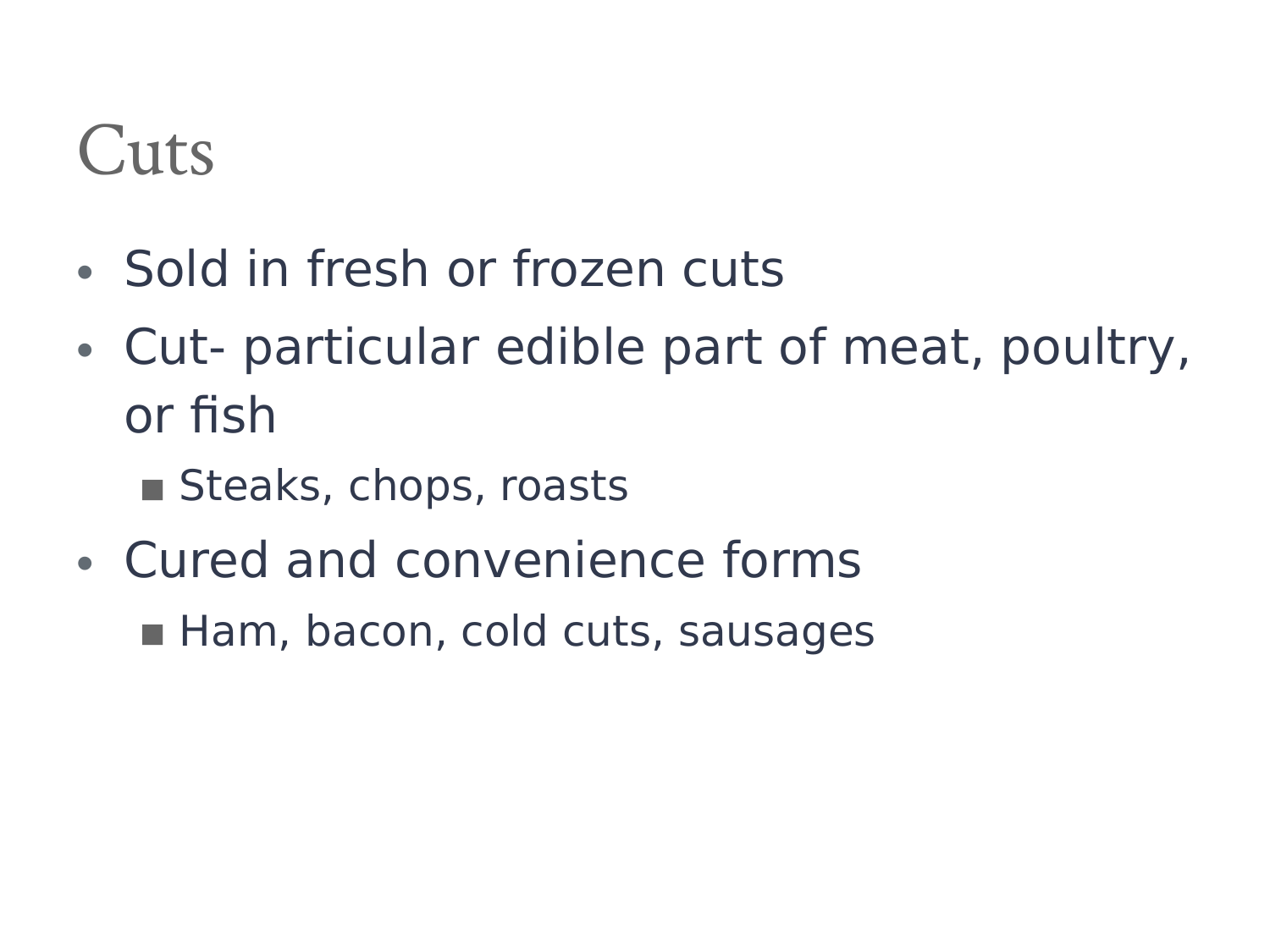

# Cuts
Sold in fresh or frozen cuts
Cut- particular edible part of meat, poultry, or fish
Steaks, chops, roasts
Cured and convenience forms
Ham, bacon, cold cuts, sausages